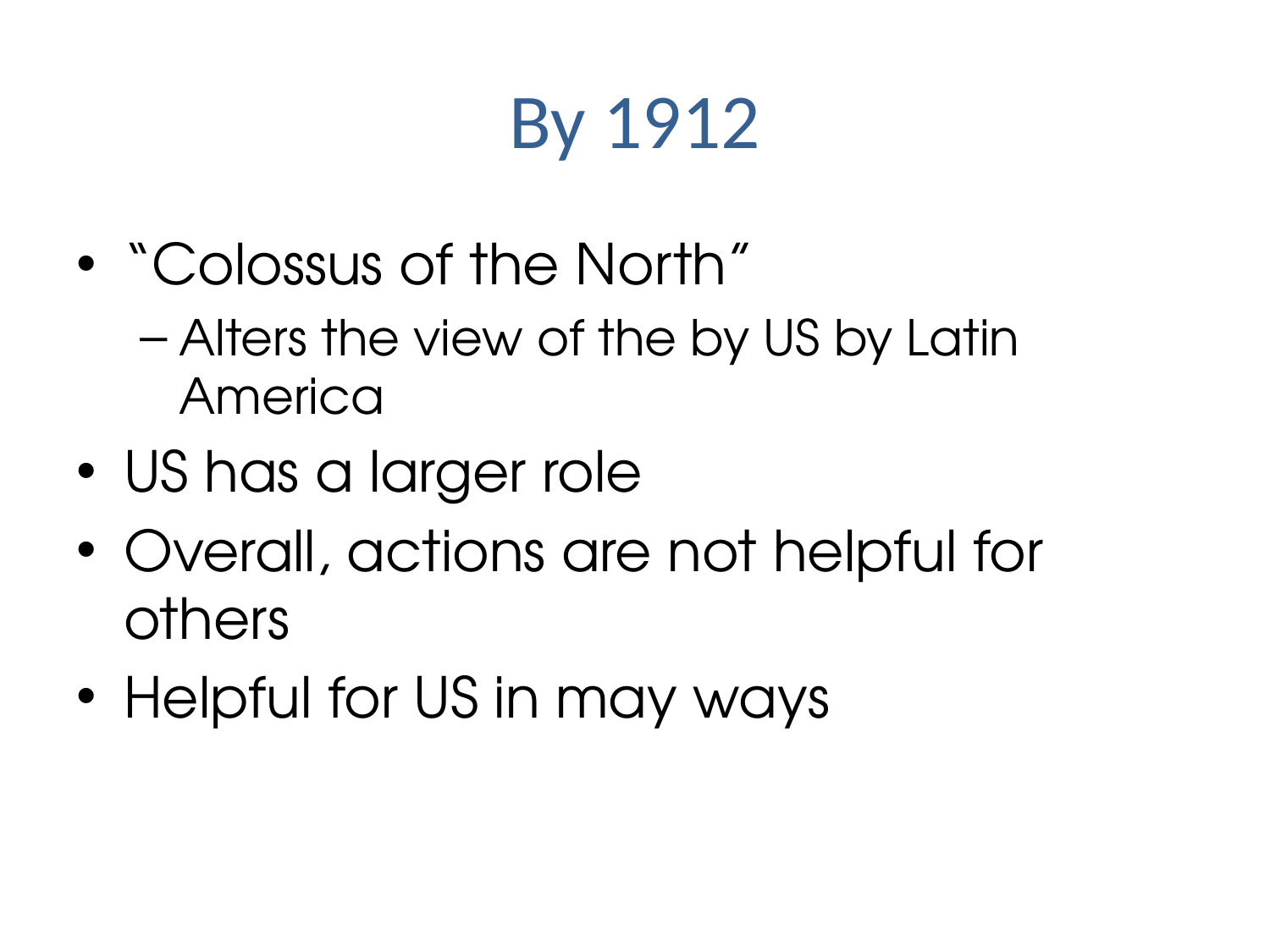

# By 1912
“Colossus of the North”
Alters the view of the by US by Latin America
US has a larger role
Overall, actions are not helpful for others
Helpful for US in may ways